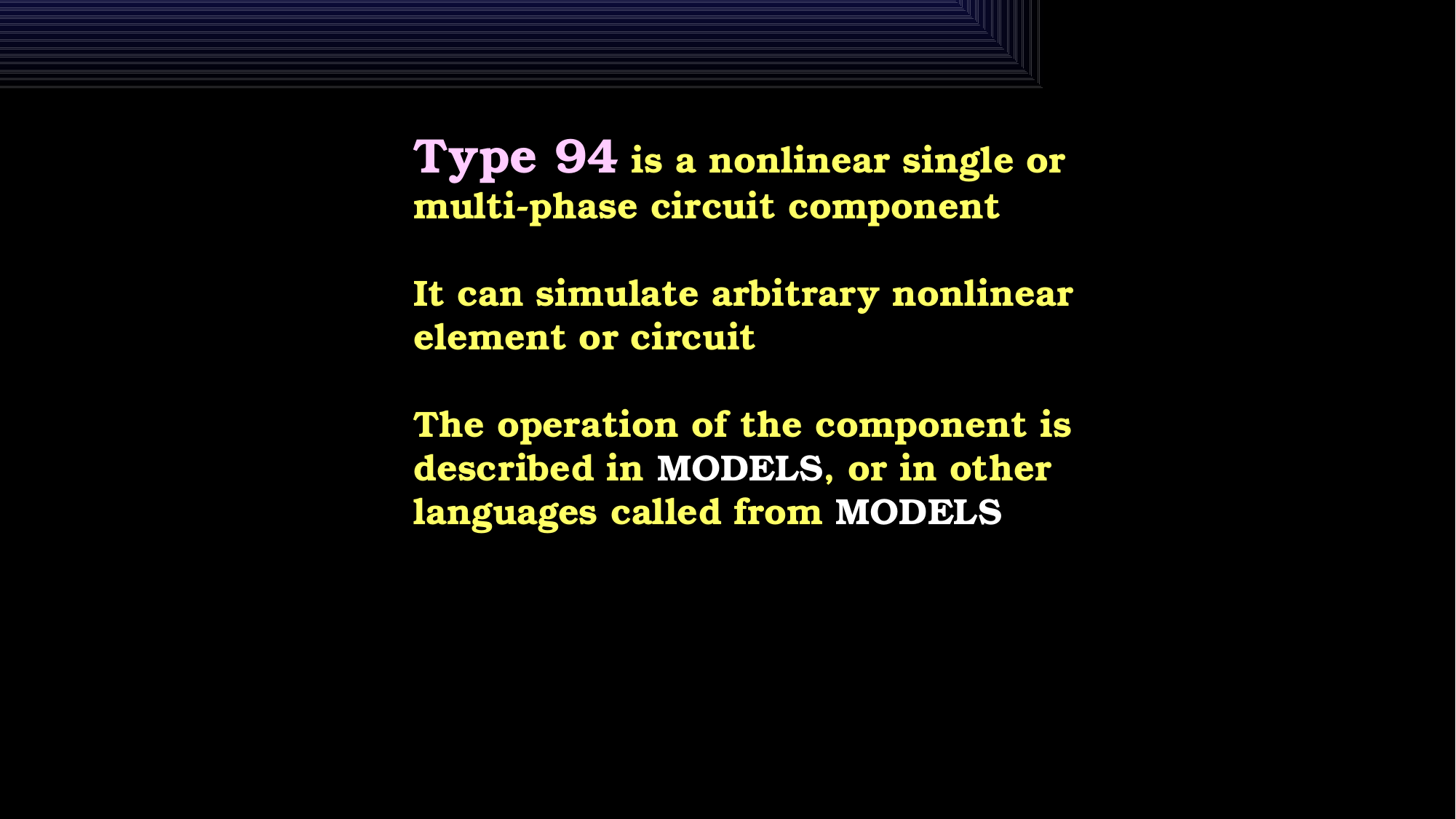

Type 94 is a nonlinear single or
multi-phase circuit component

It can simulate arbitrary nonlinear
element or circuit

The operation of the component is
described in MODELS, or in other
languages called from MODELS